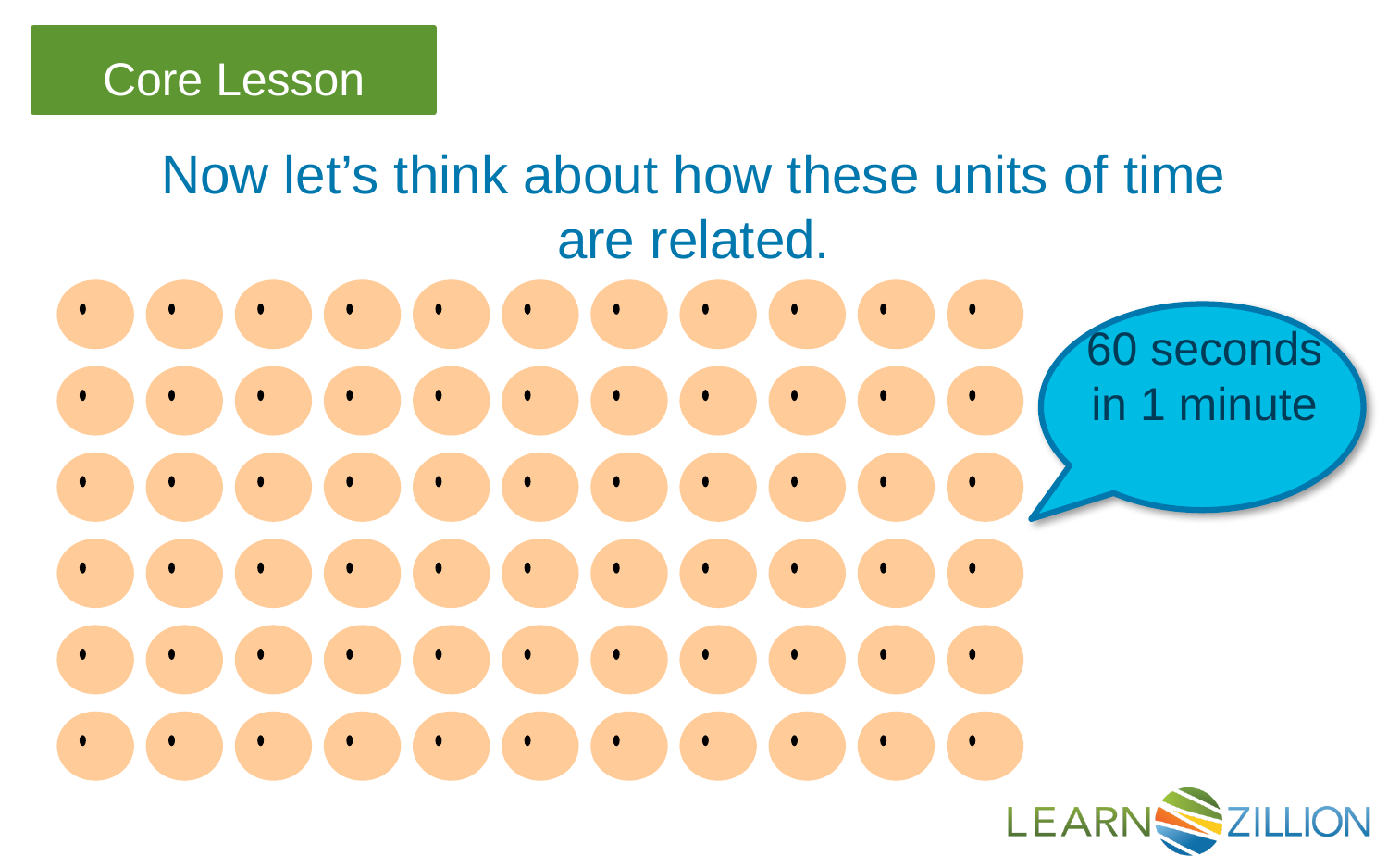

Now let’s think about how these units of time are related.

60 seconds in 1 minute